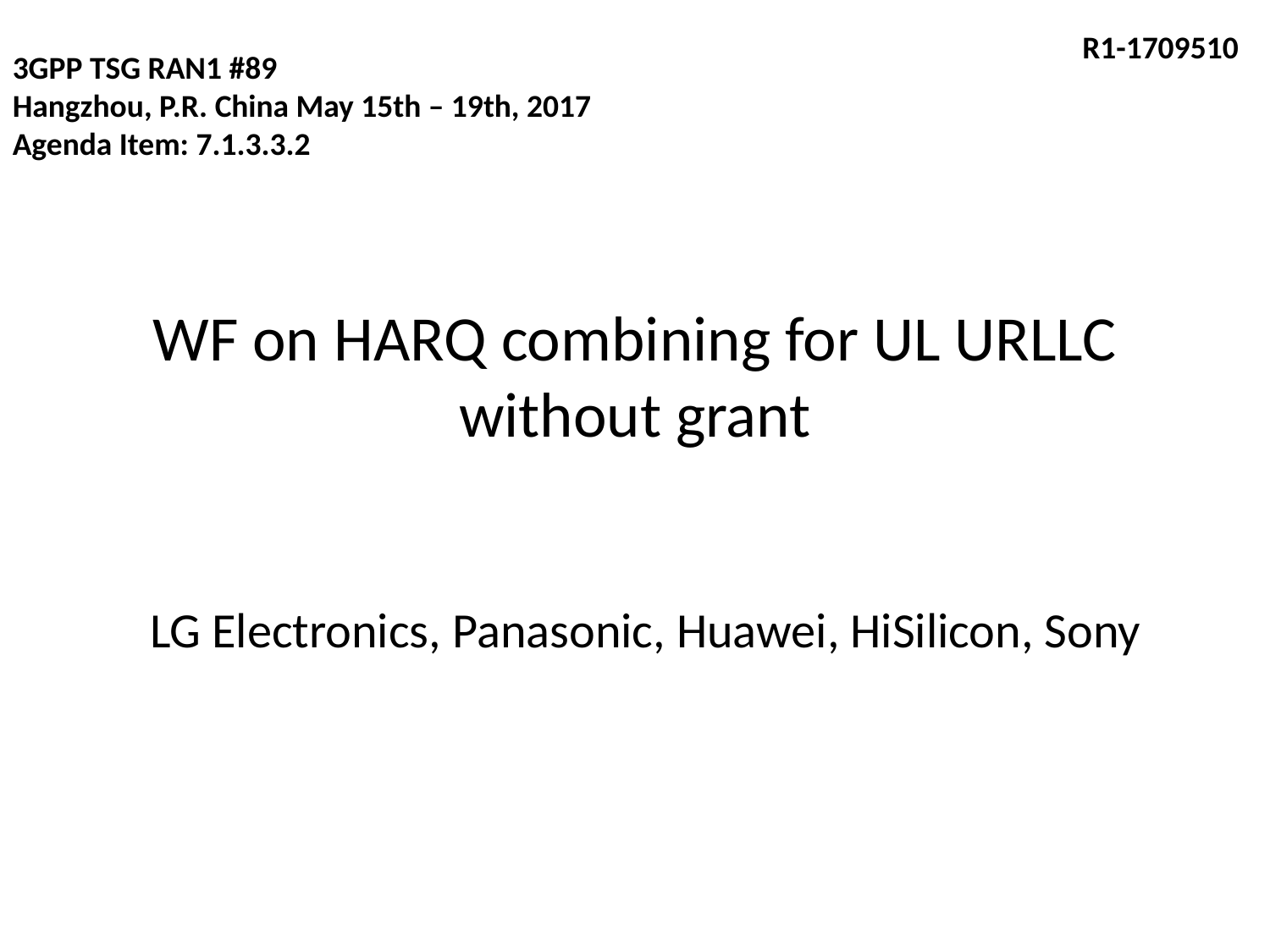

R1-1709510
3GPP TSG RAN1 #89
Hangzhou, P.R. China May 15th – 19th, 2017
Agenda Item: 7.1.3.3.2
# WF on HARQ combining for UL URLLC without grant
LG Electronics, Panasonic, Huawei, HiSilicon, Sony